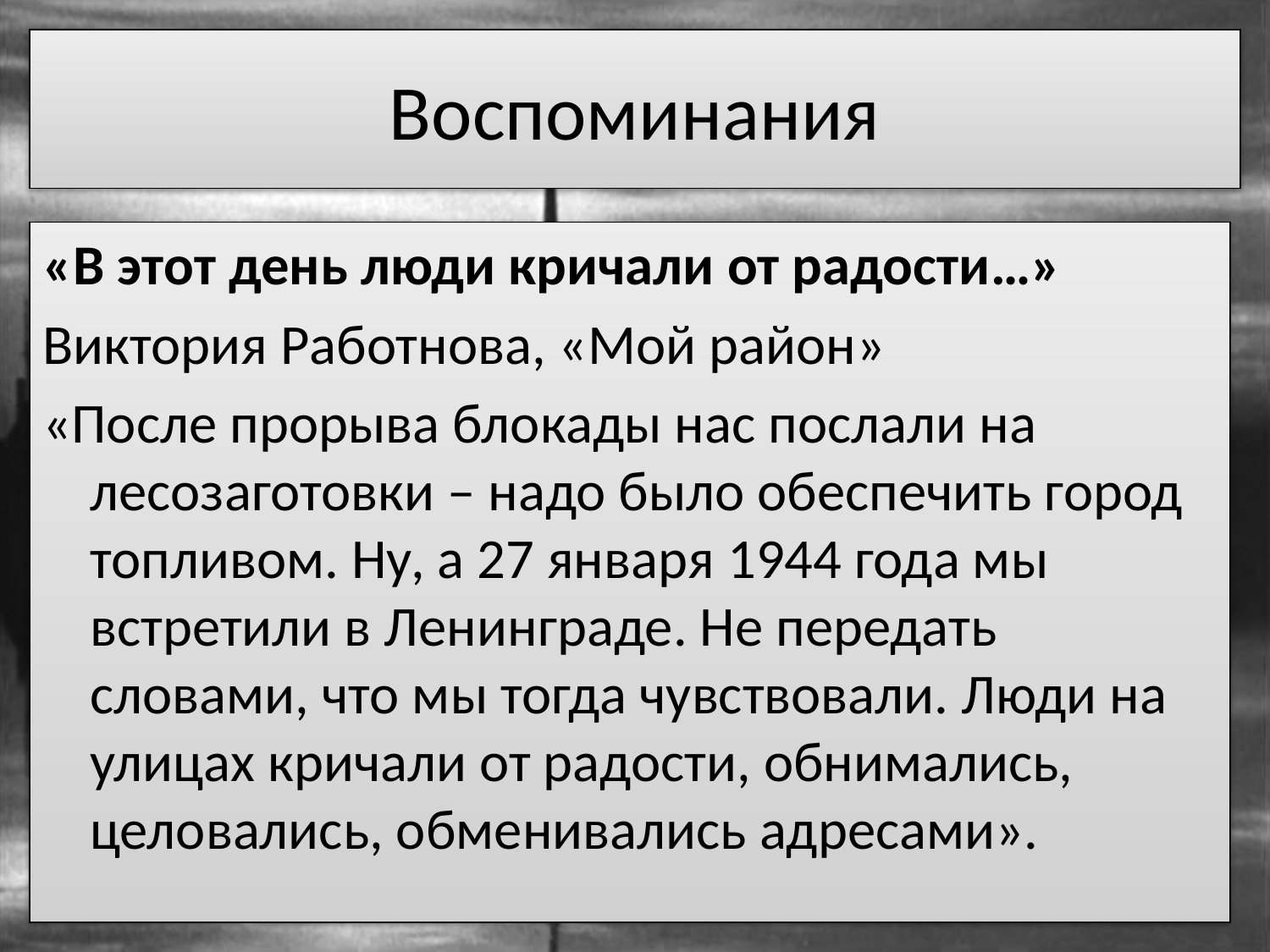

# Воспоминания
«В этот день люди кричали от радости…»
Виктория Работнова, «Мой район»
«После прорыва блокады нас послали на лесозаготовки – надо было обеспечить город топливом. Ну, а 27 января 1944 года мы встретили в Ленинграде. Не передать словами, что мы тогда чувствовали. Люди на улицах кричали от радости, обнимались, целовались, обменивались адресами».

www.sliderpoint.org